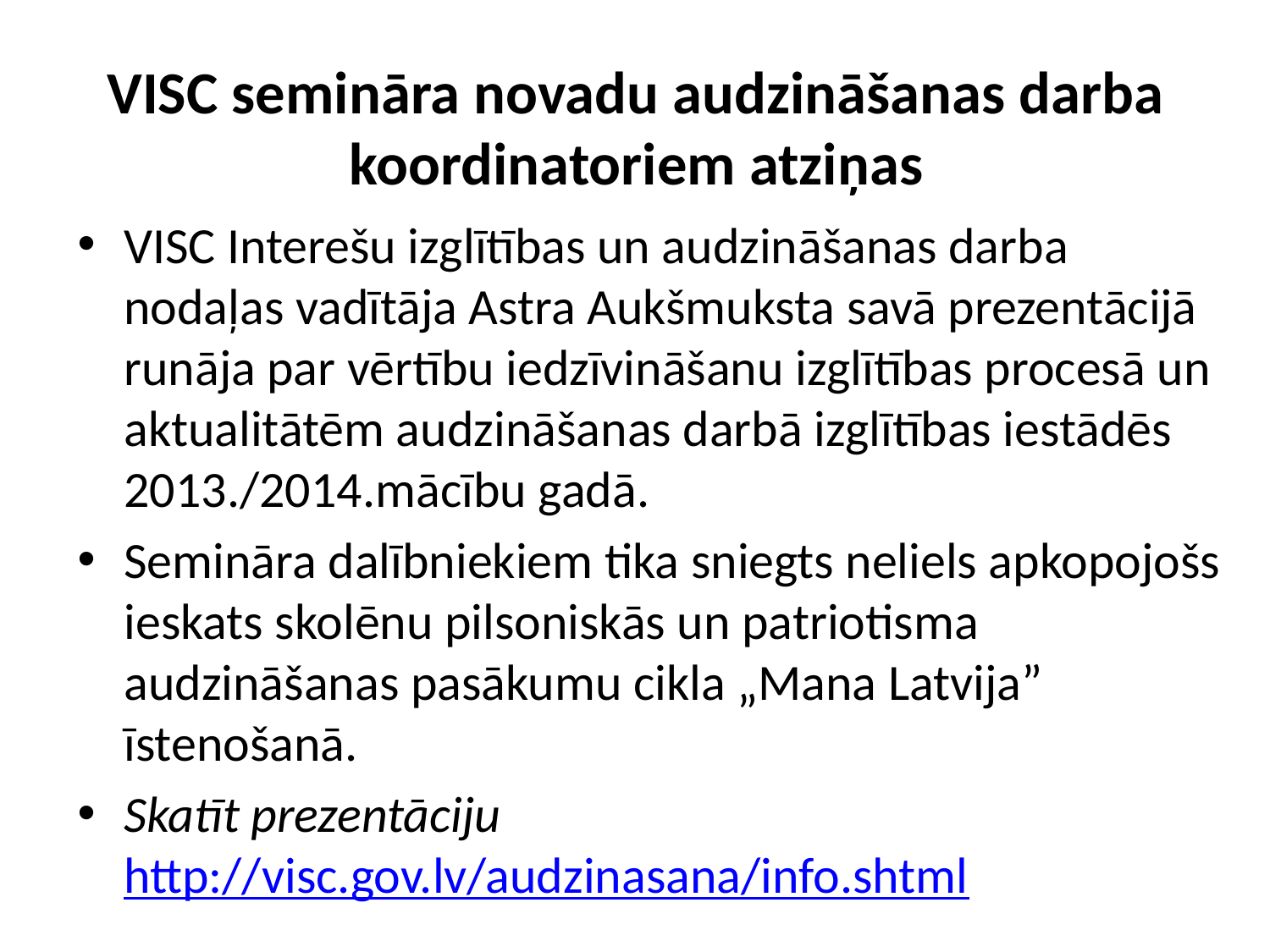

# VISC semināra novadu audzināšanas darba koordinatoriem atziņas
VISC Interešu izglītības un audzināšanas darba nodaļas vadītāja Astra Aukšmuksta savā prezentācijā runāja par vērtību iedzīvināšanu izglītības procesā un aktualitātēm audzināšanas darbā izglītības iestādēs 2013./2014.mācību gadā.
Semināra dalībniekiem tika sniegts neliels apkopojošs ieskats skolēnu pilsoniskās un patriotisma audzināšanas pasākumu cikla „Mana Latvija” īstenošanā.
Skatīt prezentāciju http://visc.gov.lv/audzinasana/info.shtml